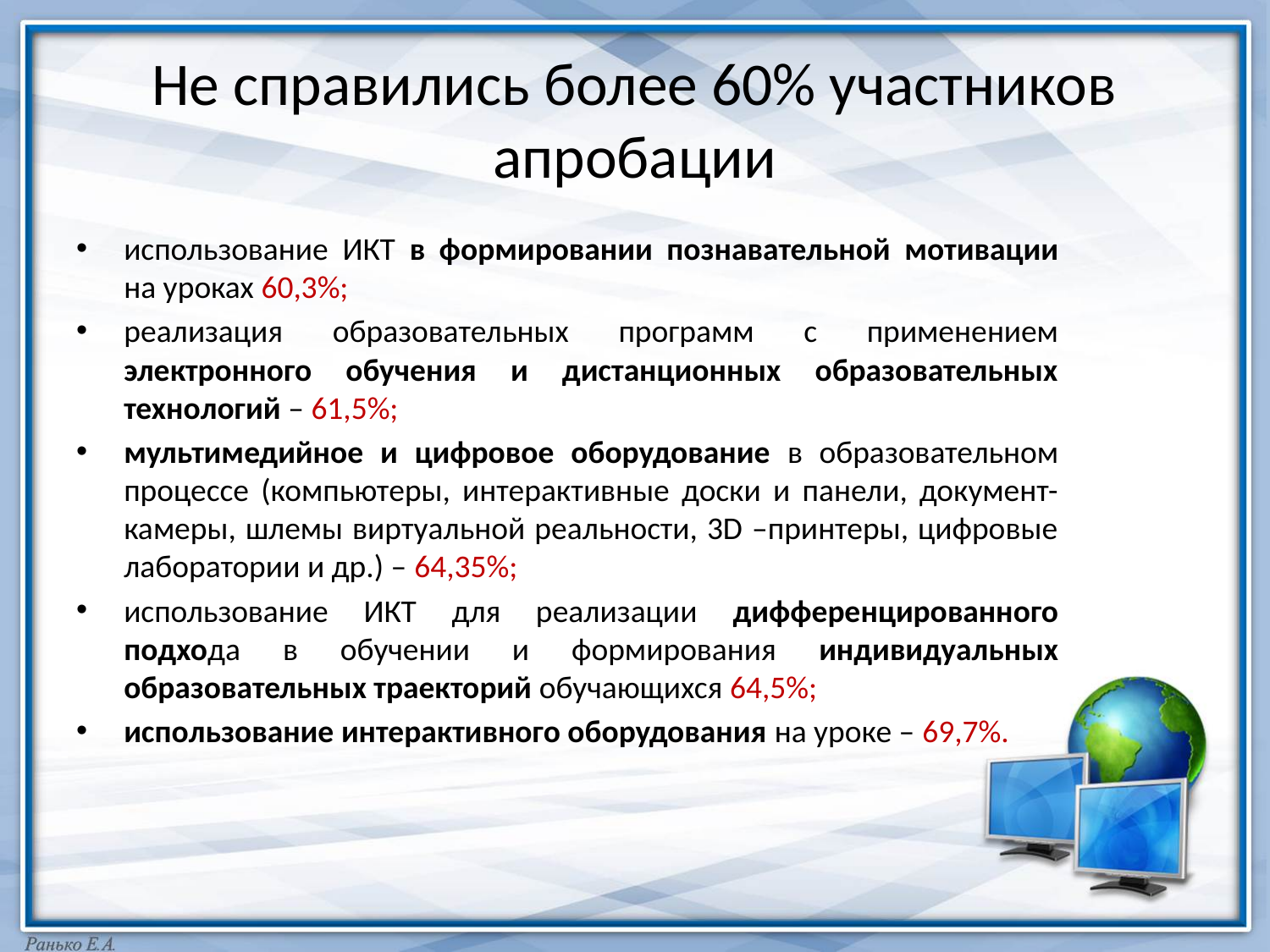

# Не справились более 60% участников апробации
использование ИКТ в формировании познавательной мотивации на уроках 60,3%;
реализация образовательных программ с применением электронного обучения и дистанционных образовательных технологий – 61,5%;
мультимедийное и цифровое оборудование в образовательном процессе (компьютеры, интерактивные доски и панели, документ-камеры, шлемы виртуальной реальности, 3D –принтеры, цифровые лаборатории и др.) – 64,35%;
использование ИКТ для реализации дифференцированного подхода в обучении и формирования индивидуальных образовательных траекторий обучающихся 64,5%;
использование интерактивного оборудования на уроке – 69,7%.